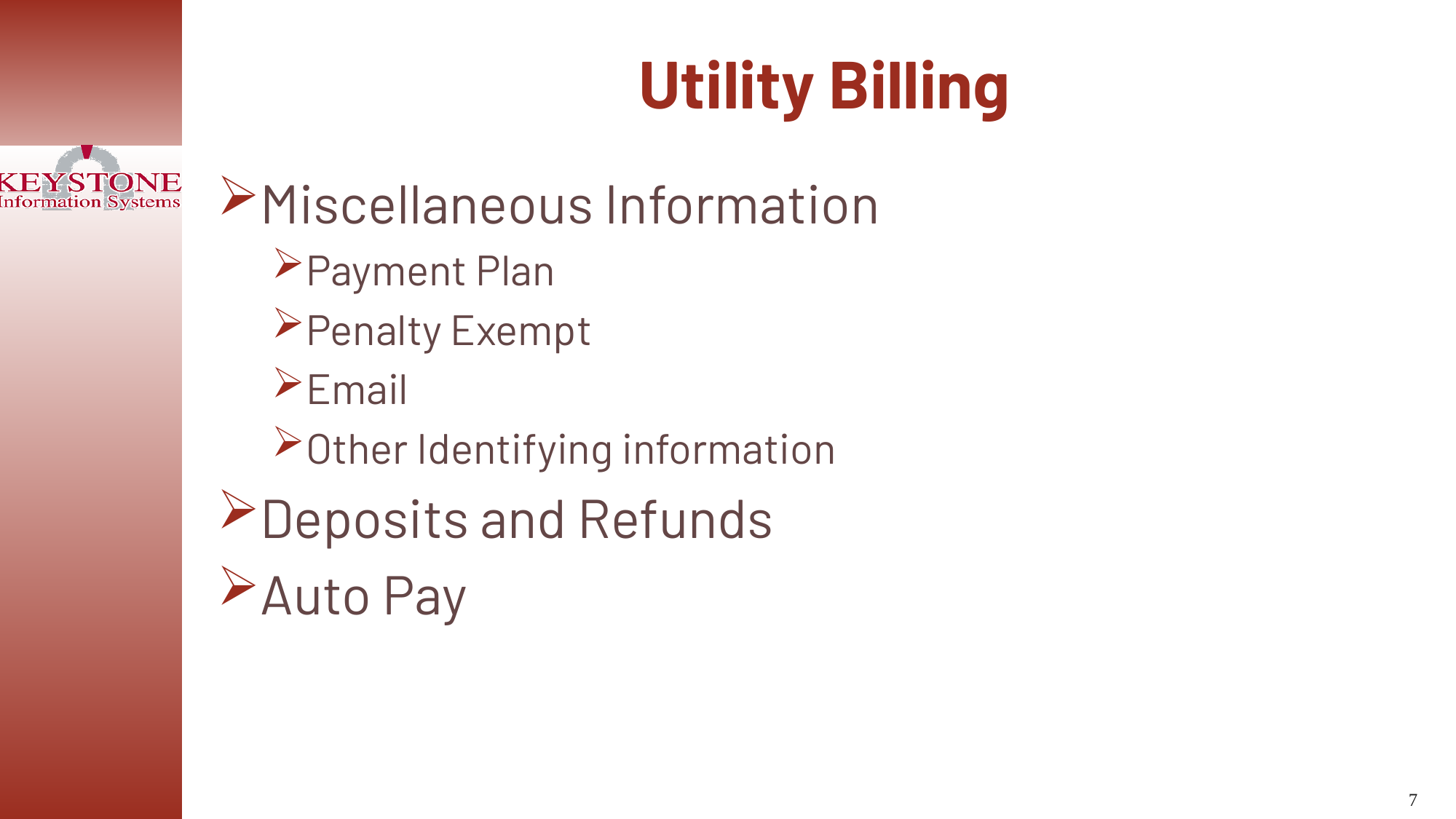

Utility Billing
Miscellaneous Information
Payment Plan
Penalty Exempt
Email
Other Identifying information
Deposits and Refunds
Auto Pay

7